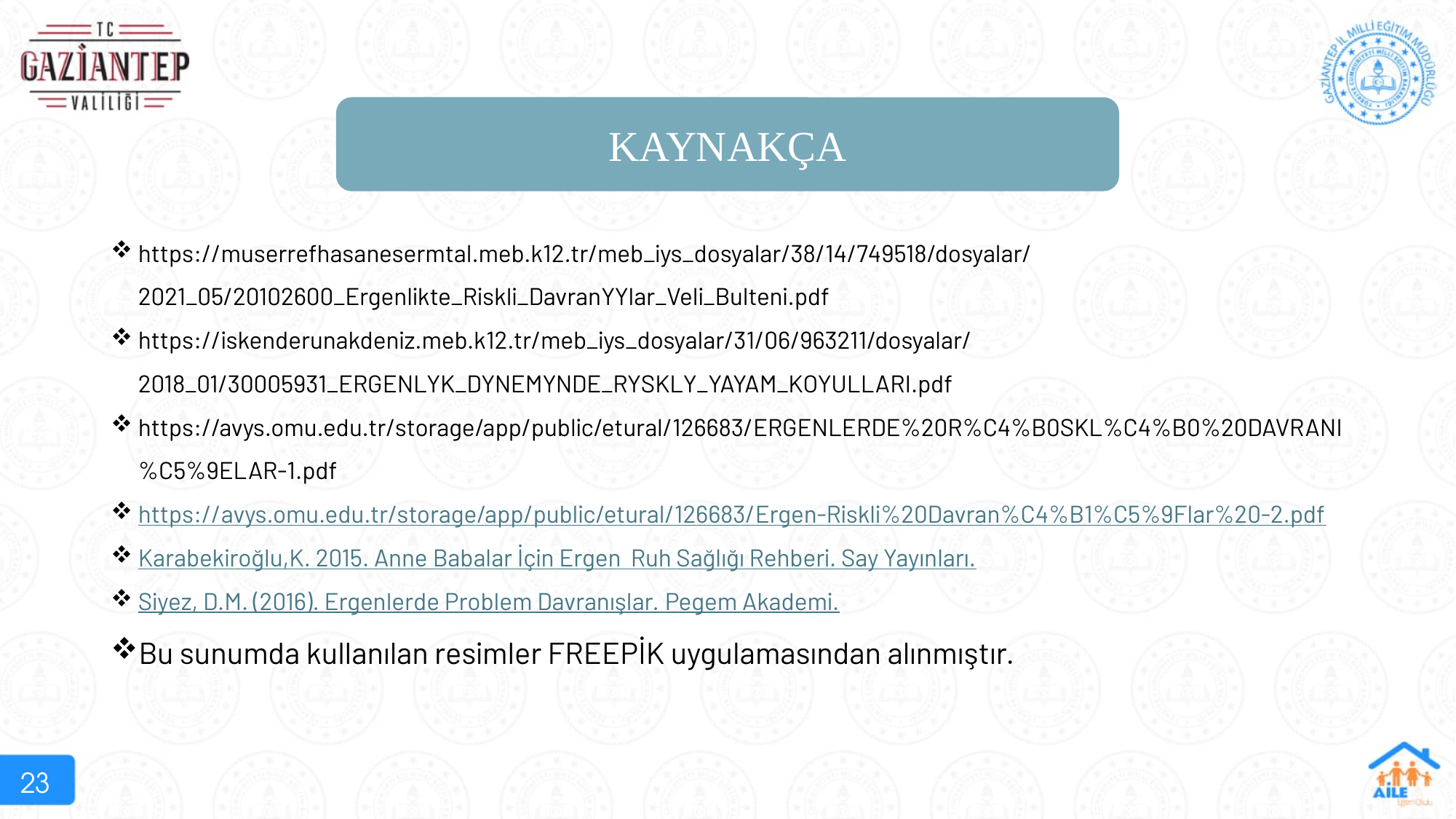

KAYNAKÇA
https://muserrefhasanesermtal.meb.k12.tr/meb_iys_dosyalar/38/14/749518/dosyalar/2021_05/20102600_Ergenlikte_Riskli_DavranYYlar_Veli_Bulteni.pdf
https://iskenderunakdeniz.meb.k12.tr/meb_iys_dosyalar/31/06/963211/dosyalar/2018_01/30005931_ERGENLYK_DYNEMYNDE_RYSKLY_YAYAM_KOYULLARI.pdf
https://avys.omu.edu.tr/storage/app/public/etural/126683/ERGENLERDE%20R%C4%B0SKL%C4%B0%20DAVRANI%C5%9ELAR-1.pdf
https://avys.omu.edu.tr/storage/app/public/etural/126683/Ergen-Riskli%20Davran%C4%B1%C5%9Flar%20-2.pdf
Karabekiroğlu,K. 2015. Anne Babalar İçin Ergen  Ruh Sağlığı Rehberi. Say Yayınları.
Siyez, D.M. (2016). Ergenlerde Problem Davranışlar. Pegem Akademi.
Bu sunumda kullanılan resimler FREEPİK uygulamasından alınmıştır.
23